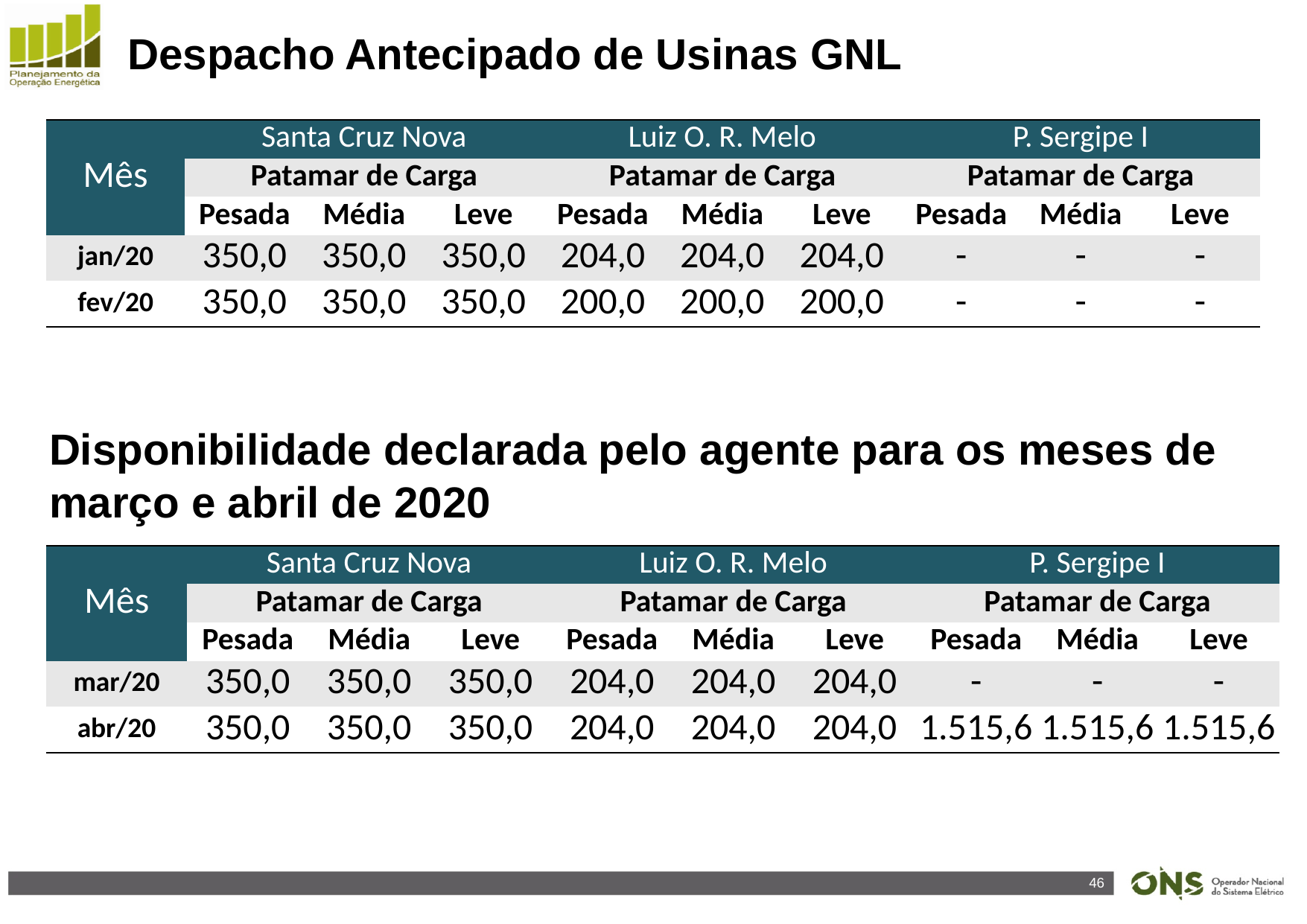

Despacho Antecipado de Usinas GNL
| Mês | Santa Cruz Nova |  |  | Luiz O. R. Melo |  |  | P. Sergipe I |  |  |
| --- | --- | --- | --- | --- | --- | --- | --- | --- | --- |
|  | Patamar de Carga |  |  | Patamar de Carga |  |  | Patamar de Carga |  |  |
|  | Pesada | Média | Leve | Pesada | Média | Leve | Pesada | Média | Leve |
| jan/20 | 350,0 | 350,0 | 350,0 | 204,0 | 204,0 | 204,0 | - | - | - |
| fev/20 | 350,0 | 350,0 | 350,0 | 200,0 | 200,0 | 200,0 | - | - | - |
Disponibilidade declarada pelo agente para os meses de março e abril de 2020
| Mês | Santa Cruz Nova |  |  | Luiz O. R. Melo |  |  | P. Sergipe I |  |  |
| --- | --- | --- | --- | --- | --- | --- | --- | --- | --- |
|  | Patamar de Carga |  |  | Patamar de Carga |  |  | Patamar de Carga |  |  |
|  | Pesada | Média | Leve | Pesada | Média | Leve | Pesada | Média | Leve |
| mar/20 | 350,0 | 350,0 | 350,0 | 204,0 | 204,0 | 204,0 | - | - | - |
| abr/20 | 350,0 | 350,0 | 350,0 | 204,0 | 204,0 | 204,0 | 1.515,6 | 1.515,6 | 1.515,6 |